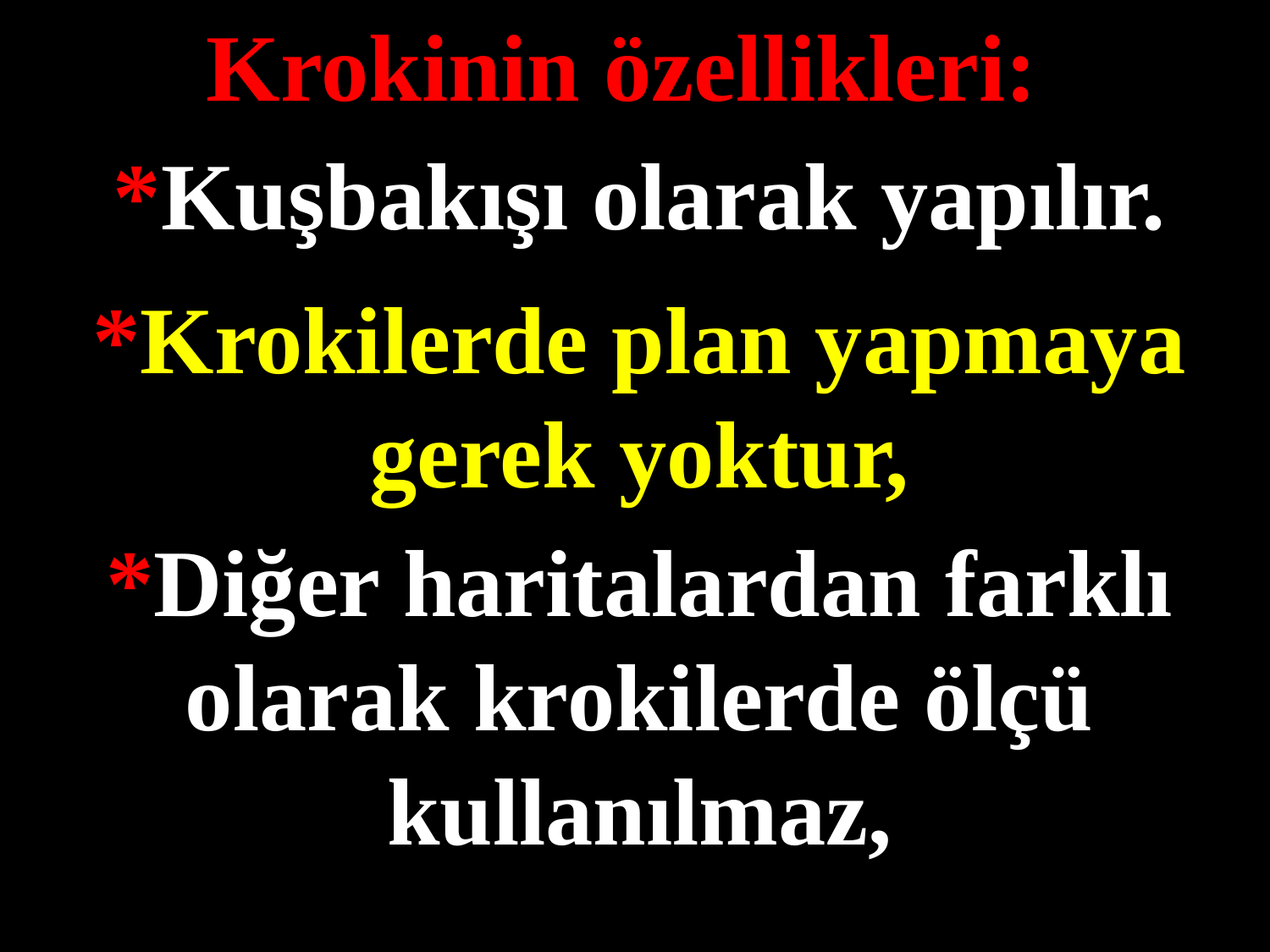

Krokinin özellikleri:
*Kuşbakışı olarak yapılır.
*Krokilerde plan yapmaya gerek yoktur,
#
*Diğer haritalardan farklı olarak krokilerde ölçü kullanılmaz,